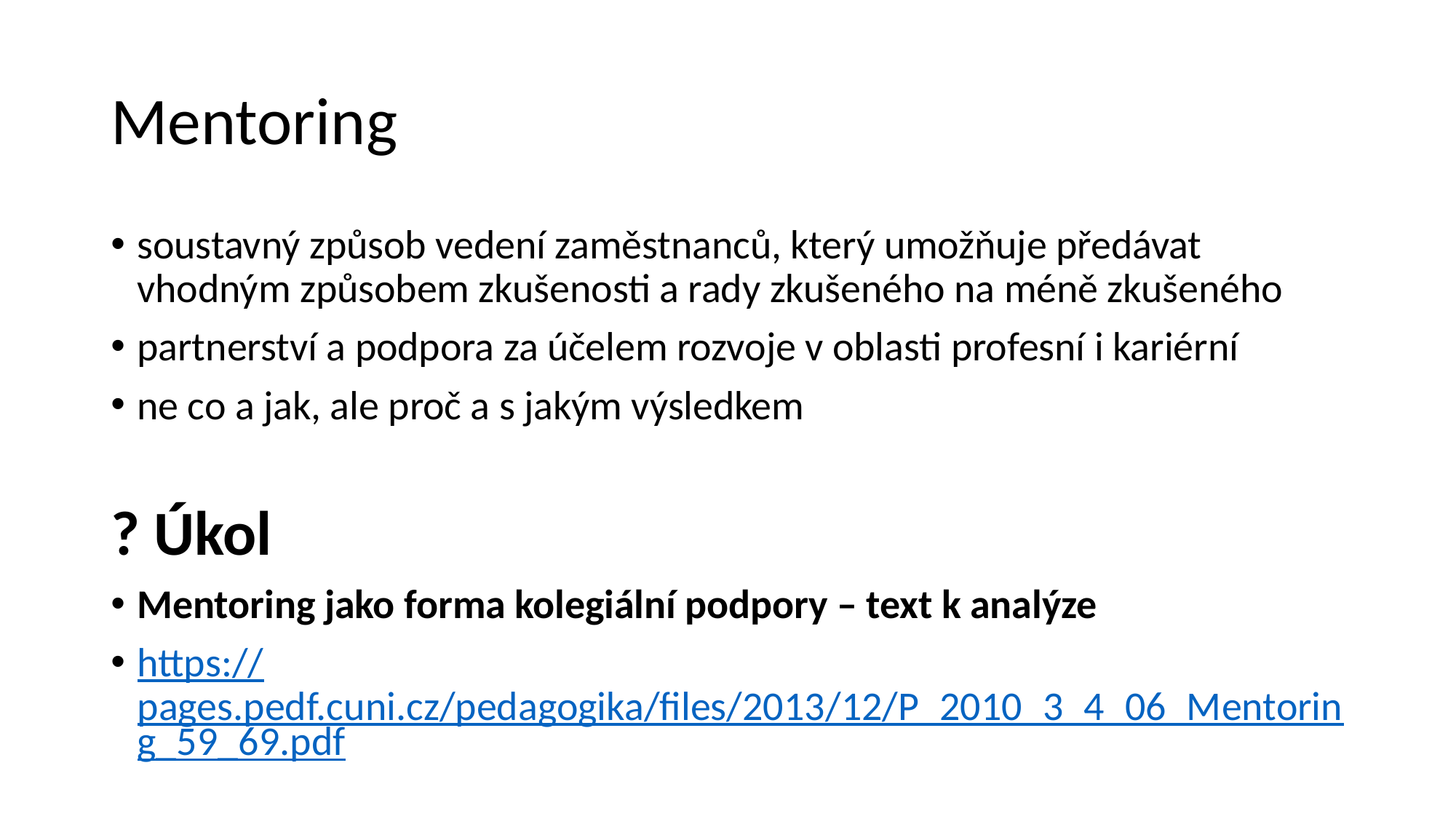

# Mentoring
soustavný způsob vedení zaměstnanců, který umožňuje předávat vhodným způsobem zkušenosti a rady zkušeného na méně zkušeného
partnerství a podpora za účelem rozvoje v oblasti profesní i kariérní
ne co a jak, ale proč a s jakým výsledkem

? Úkol
Mentoring jako forma kolegiální podpory – text k analýze
https://pages.pedf.cuni.cz/pedagogika/files/2013/12/P_2010_3_4_06_Mentoring_59_69.pdf